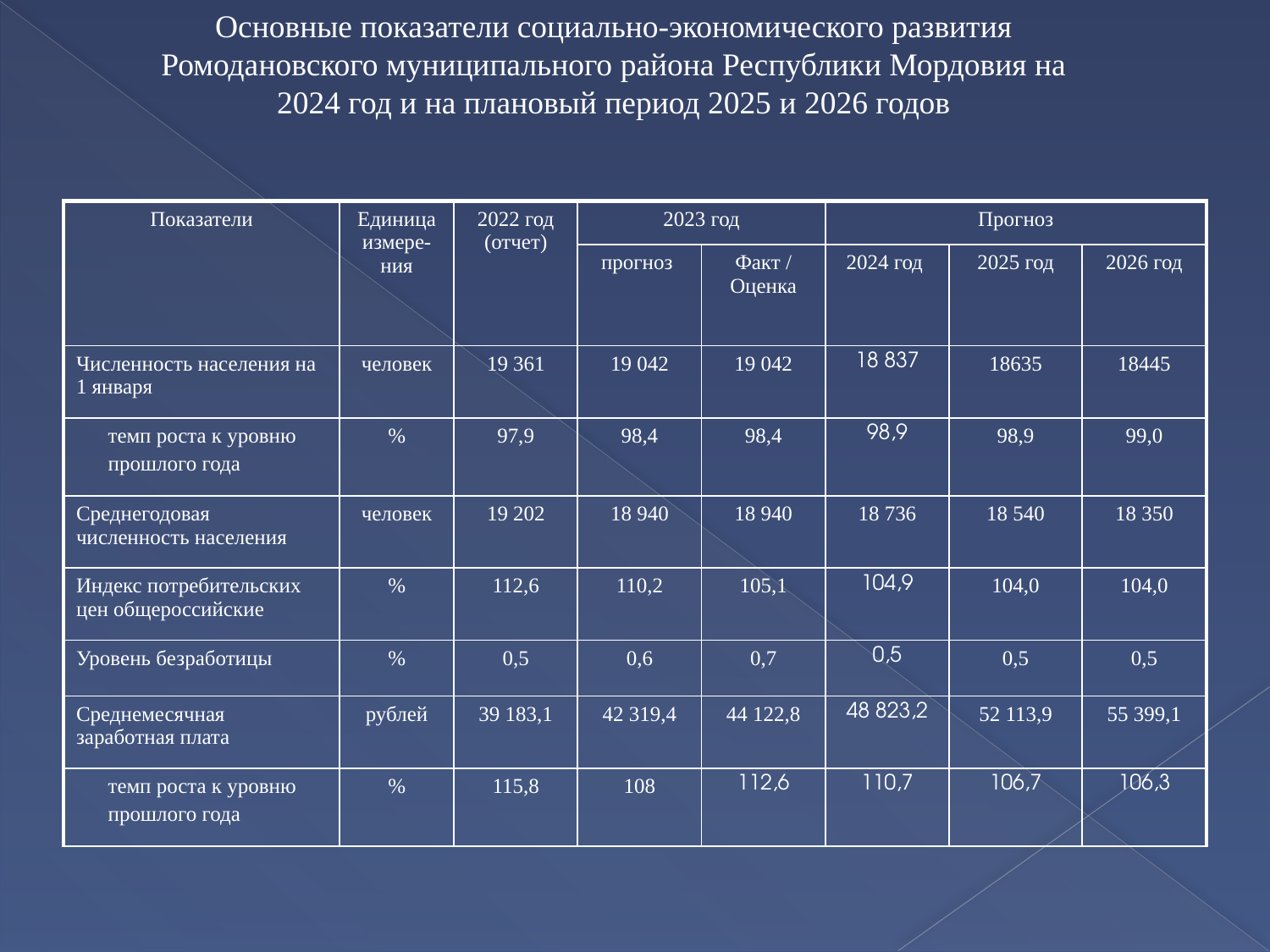

Основные показатели социально-экономического развития Ромодановского муниципального района Республики Мордовия на 2024 год и на плановый период 2025 и 2026 годов
| Показатели | Единица измере-ния | 2022 год (отчет) | 2023 год |  | Прогноз |  |  |
| --- | --- | --- | --- | --- | --- | --- | --- |
|  |  |  | прогноз | Факт / Оценка | 2024 год | 2025 год | 2026 год |
| Численность населения на 1 января | человек | 19 361 | 19 042 | 19 042 | 18 837 | 18635 | 18445 |
| темп роста к уровню прошлого года | % | 97,9 | 98,4 | 98,4 | 98,9 | 98,9 | 99,0 |
| Среднегодовая численность населения | человек | 19 202 | 18 940 | 18 940 | 18 736 | 18 540 | 18 350 |
| Индекс потребительских цен общероссийские | % | 112,6 | 110,2 | 105,1 | 104,9 | 104,0 | 104,0 |
| Уровень безработицы | % | 0,5 | 0,6 | 0,7 | 0,5 | 0,5 | 0,5 |
| Среднемесячная заработная плата | рублей | 39 183,1 | 42 319,4 | 44 122,8 | 48 823,2 | 52 113,9 | 55 399,1 |
| темп роста к уровню прошлого года | % | 115,8 | 108 | 112,6 | 110,7 | 106,7 | 106,3 |